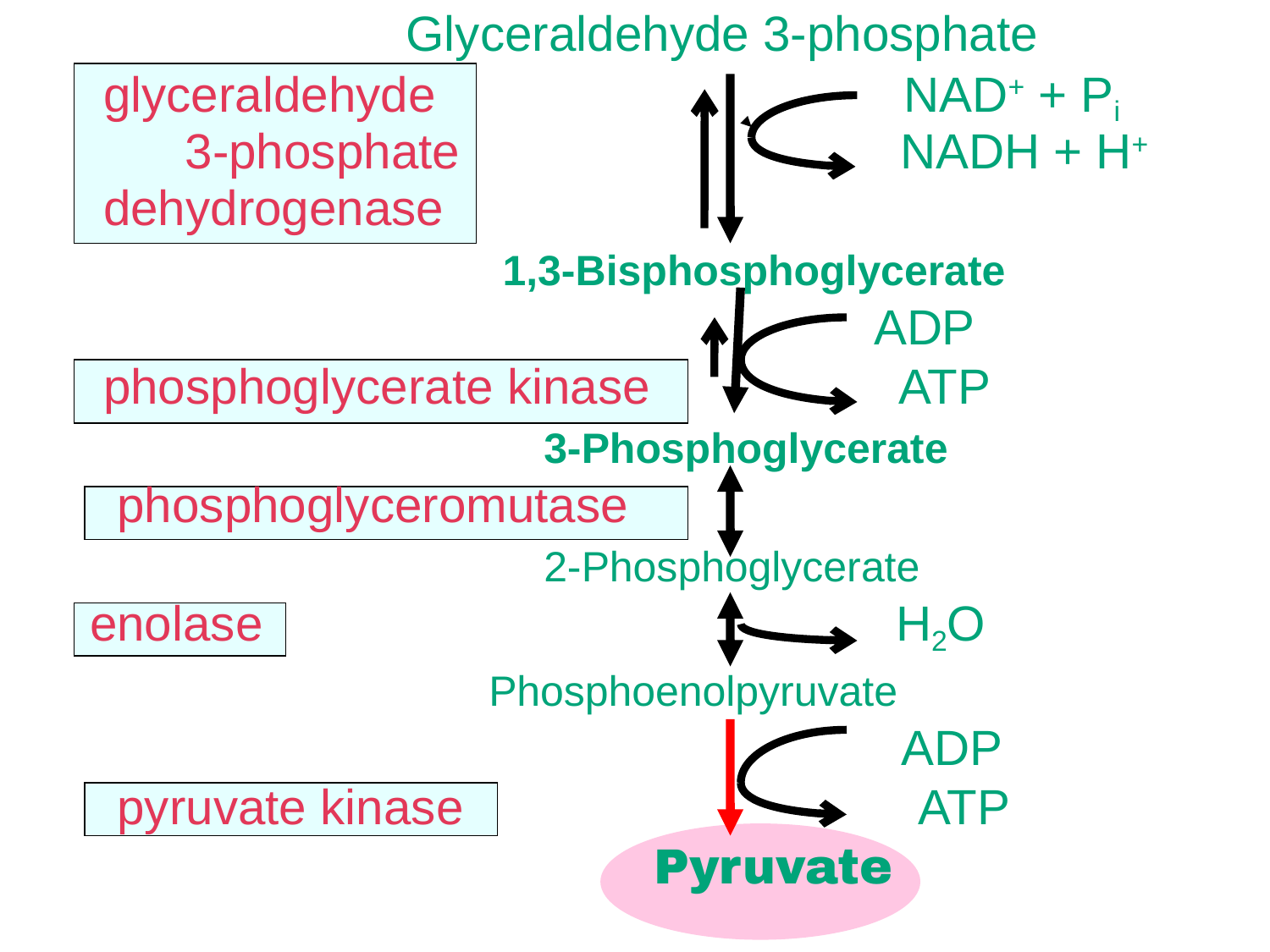

Glyceraldehyde 3-phosphate
  glyceraldehyde                                  NAD+ + Pi
3-phosphate                                NADH + H+
  dehydrogenase
                               1,3-Bisphosphoglycerate
                                                          ADP
  phosphoglycerate kinase                  ATP
                                  3-Phosphoglycerate
   phosphoglyceromutase
                                  2-Phosphoglycerate
 enolase                                              H2O
                              Phosphoenolpyruvate
                                                            ADP
   pyruvate kinase                                 ATP
                                          Pyruvate